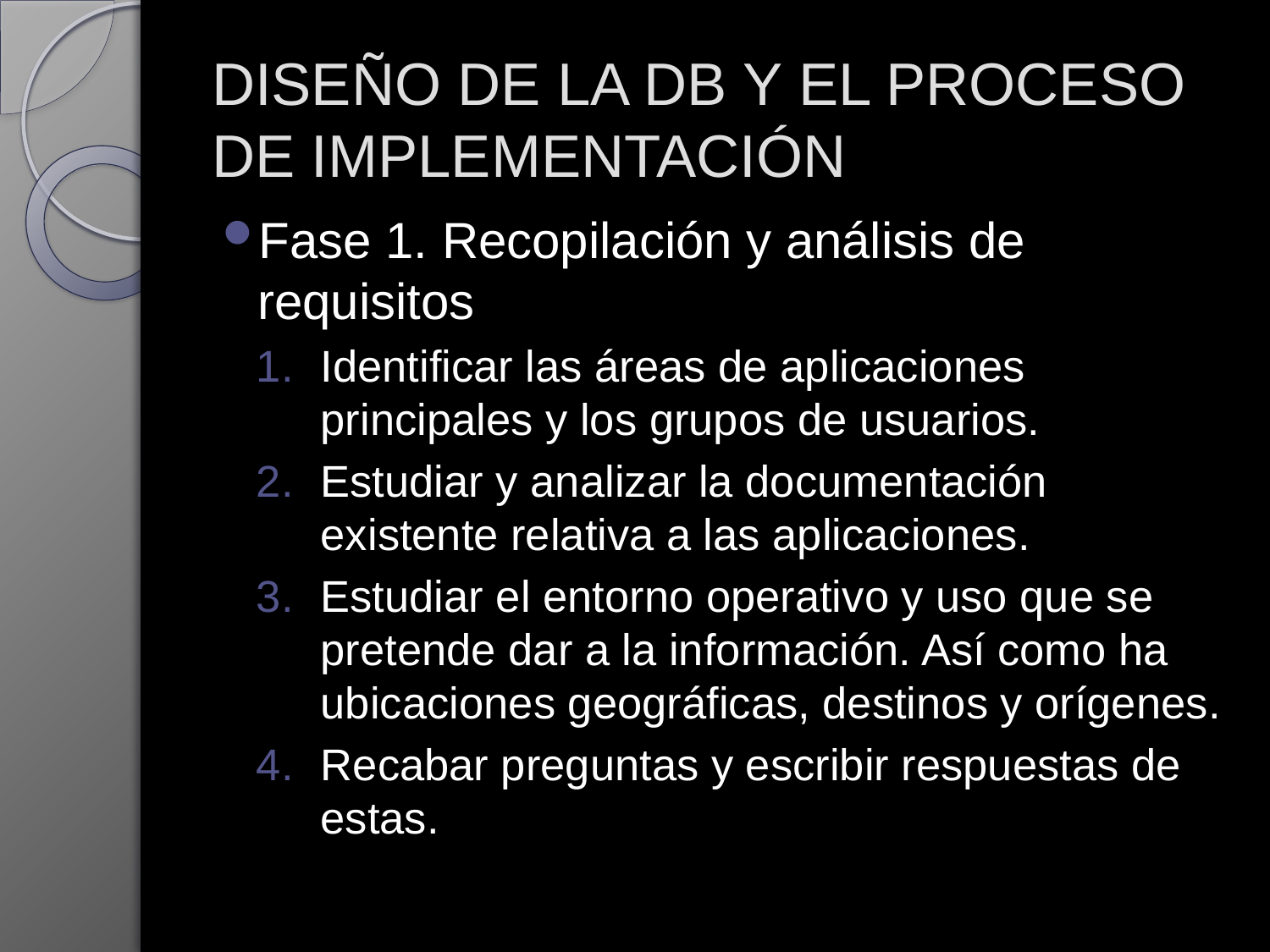

# DISEÑO DE LA DB Y EL PROCESO DE IMPLEMENTACIÓN
Fase 1. Recopilación y análisis de requisitos
Identificar las áreas de aplicaciones principales y los grupos de usuarios.
Estudiar y analizar la documentación existente relativa a las aplicaciones.
Estudiar el entorno operativo y uso que se pretende dar a la información. Así como ha ubicaciones geográficas, destinos y orígenes.
Recabar preguntas y escribir respuestas de estas.